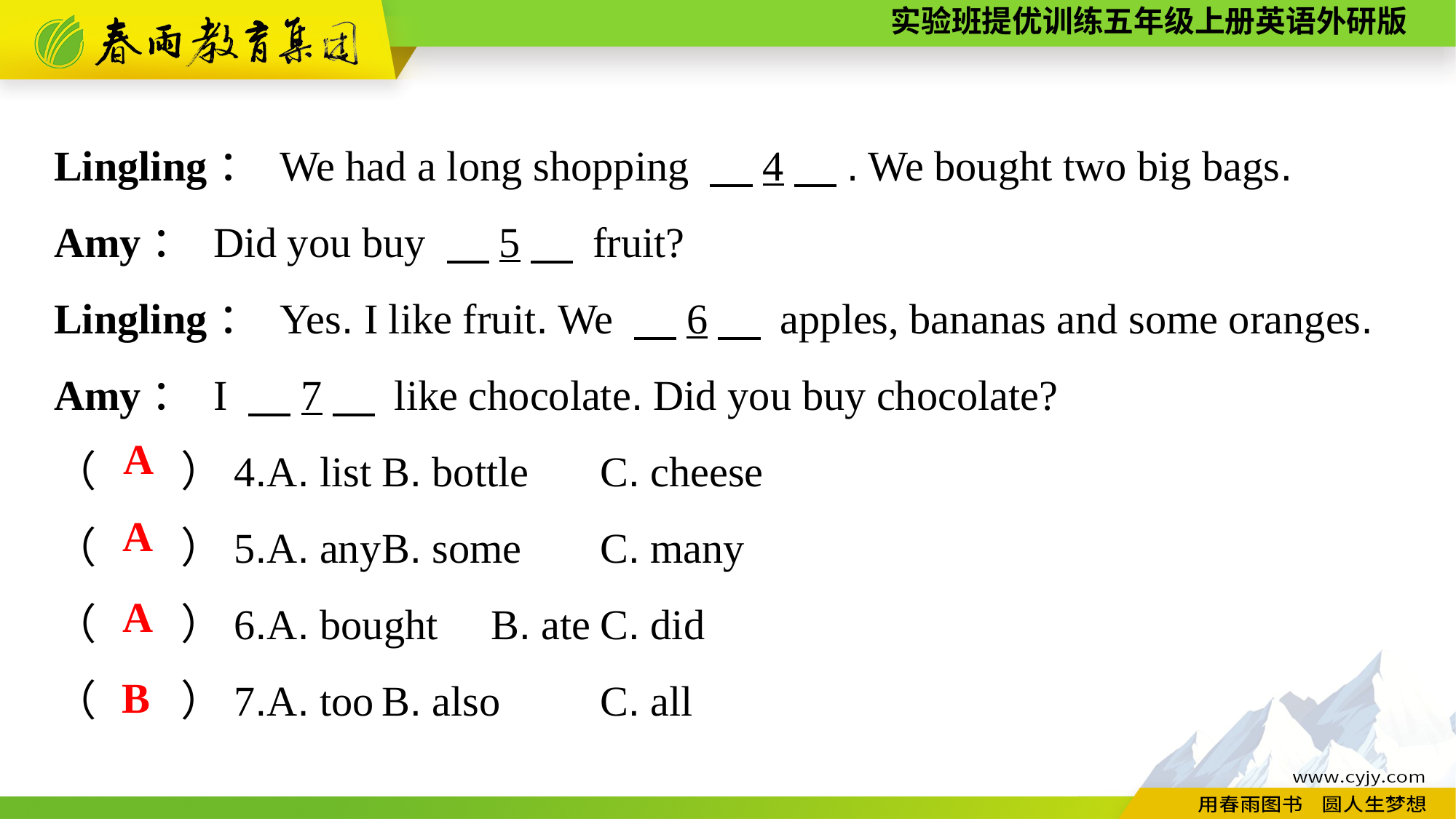

Lingling： We had a long shopping 　4　. We bought two big bags.
Amy： Did you buy 　5　 fruit?
Lingling： Yes. I like fruit. We 　6　 apples, bananas and some oranges.
Amy： I 　7　 like chocolate. Did you buy chocolate?
（　　）4.A. list	B. bottle	C. cheese
（　　）5.A. any	B. some	C. many
（　　）6.A. bought	B. ate	C. did
（　　）7.A. too	B. also	C. all
A
A
A
B